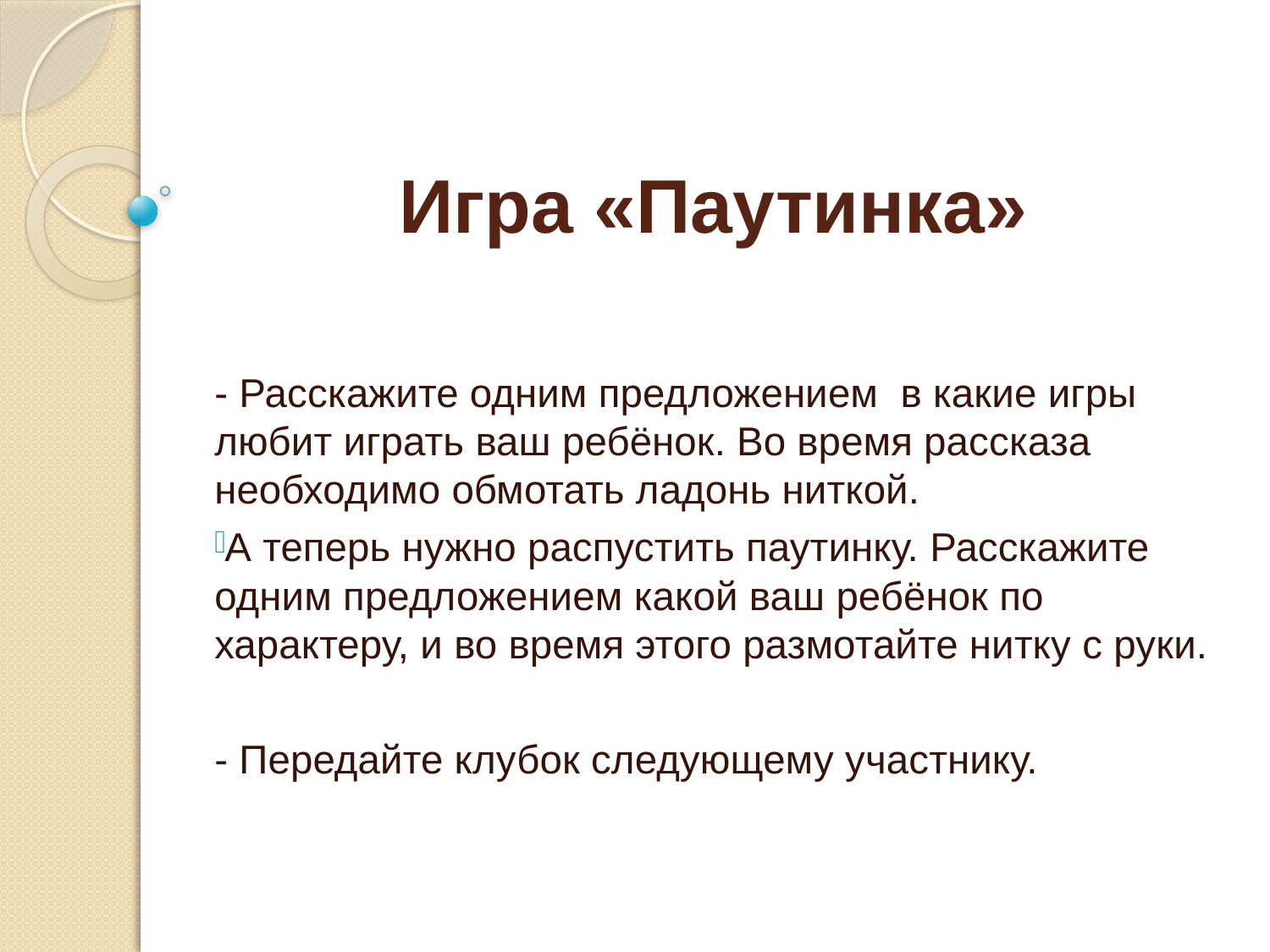

# Игра «Паутинка»
- Расскажите одним предложением  в какие игры любит играть ваш ребёнок. Во время рассказа необходимо обмотать ладонь ниткой.
А теперь нужно распустить паутинку. Расскажите одним предложением какой ваш ребёнок по характеру, и во время этого размотайте нитку с руки.

- Передайте клубок следующему участнику.